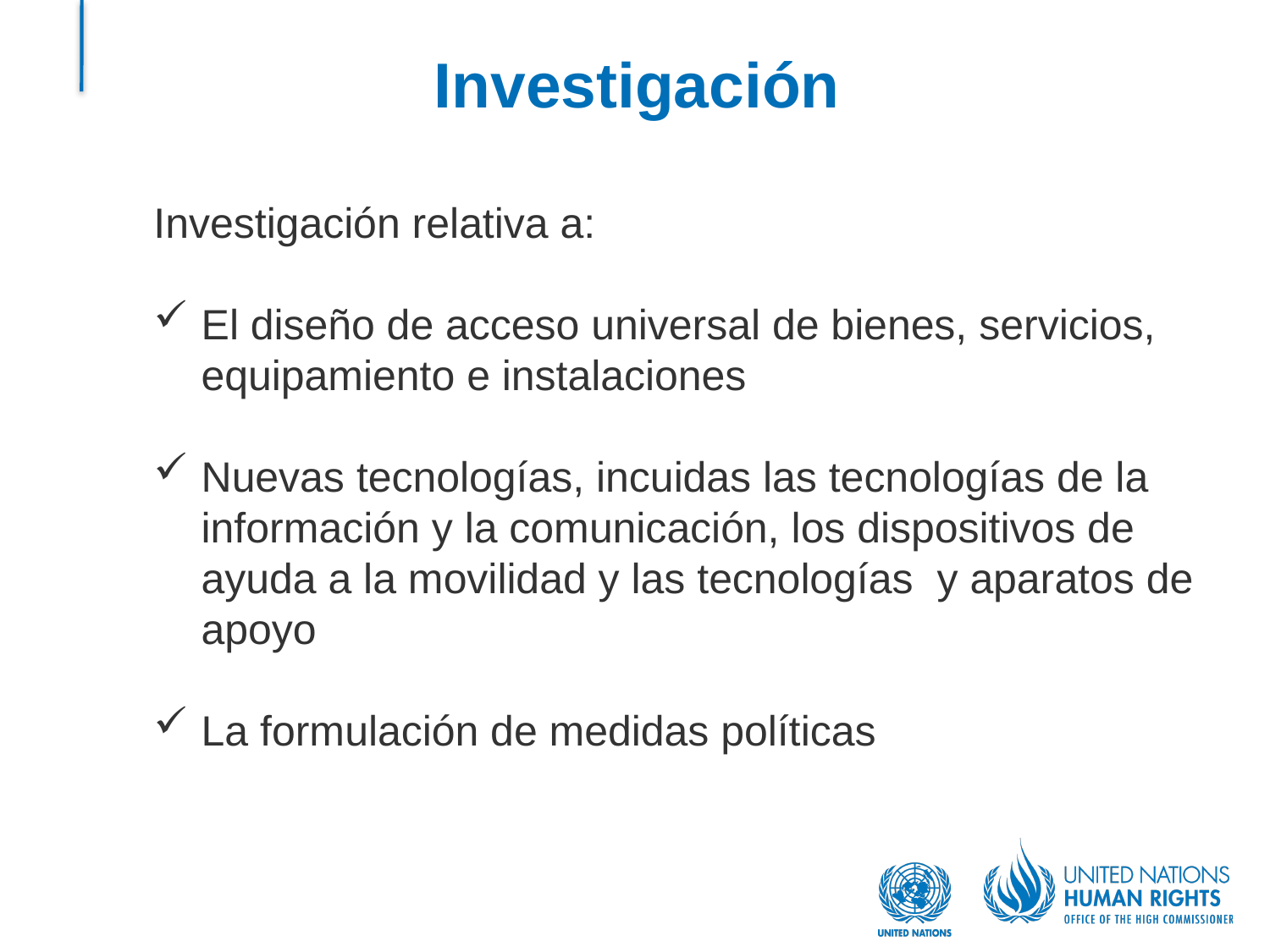

# Investigación
Investigación relativa a:

El diseño de acceso universal de bienes, servicios, equipamiento e instalaciones

Nuevas tecnologías, incuidas las tecnologías de la información y la comunicación, los dispositivos de ayuda a la movilidad y las tecnologías  y aparatos de apoyo

La formulación de medidas políticas